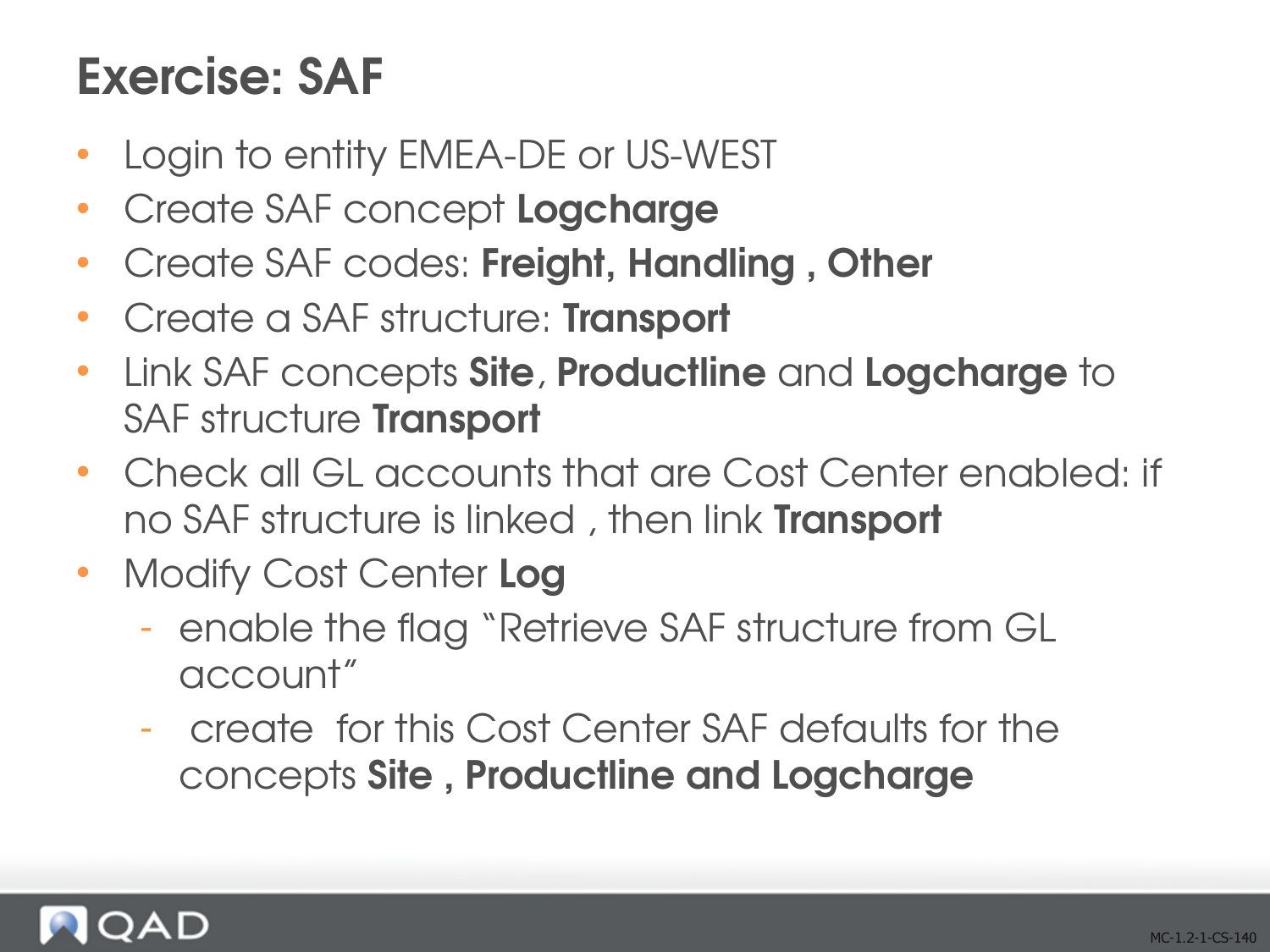

# Exercise: SAF
Login to entity EMEA-DE or US-WEST
Create SAF concept Logcharge
Create SAF codes: Freight, Handling , Other
Create a SAF structure: Transport
Link SAF concepts Site, Productline and Logcharge to SAF structure Transport
Check all GL accounts that are Cost Center enabled: if no SAF structure is linked , then link Transport
Modify Cost Center Log
enable the flag “Retrieve SAF structure from GL account”
 create  for this Cost Center SAF defaults for the concepts Site , Productline and Logcharge
MC-1.2-1-CS-140